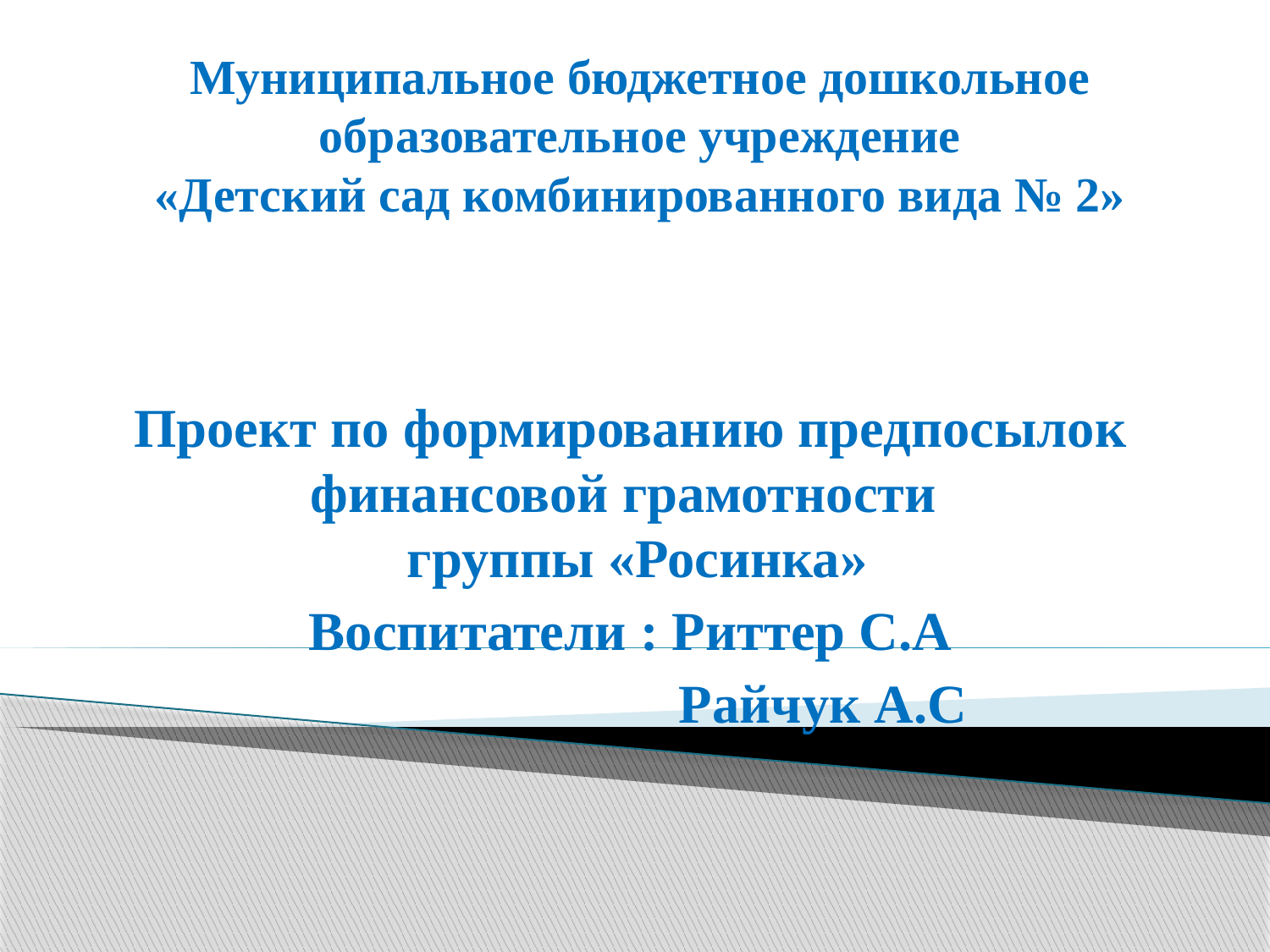

# Муниципальное бюджетное дошкольное образовательное учреждение «Детский сад комбинированного вида № 2»
Проект по формированию предпосылок финансовой грамотности 
 группы «Росинка»
Воспитатели : Риттер С.А
                            Райчук А.С